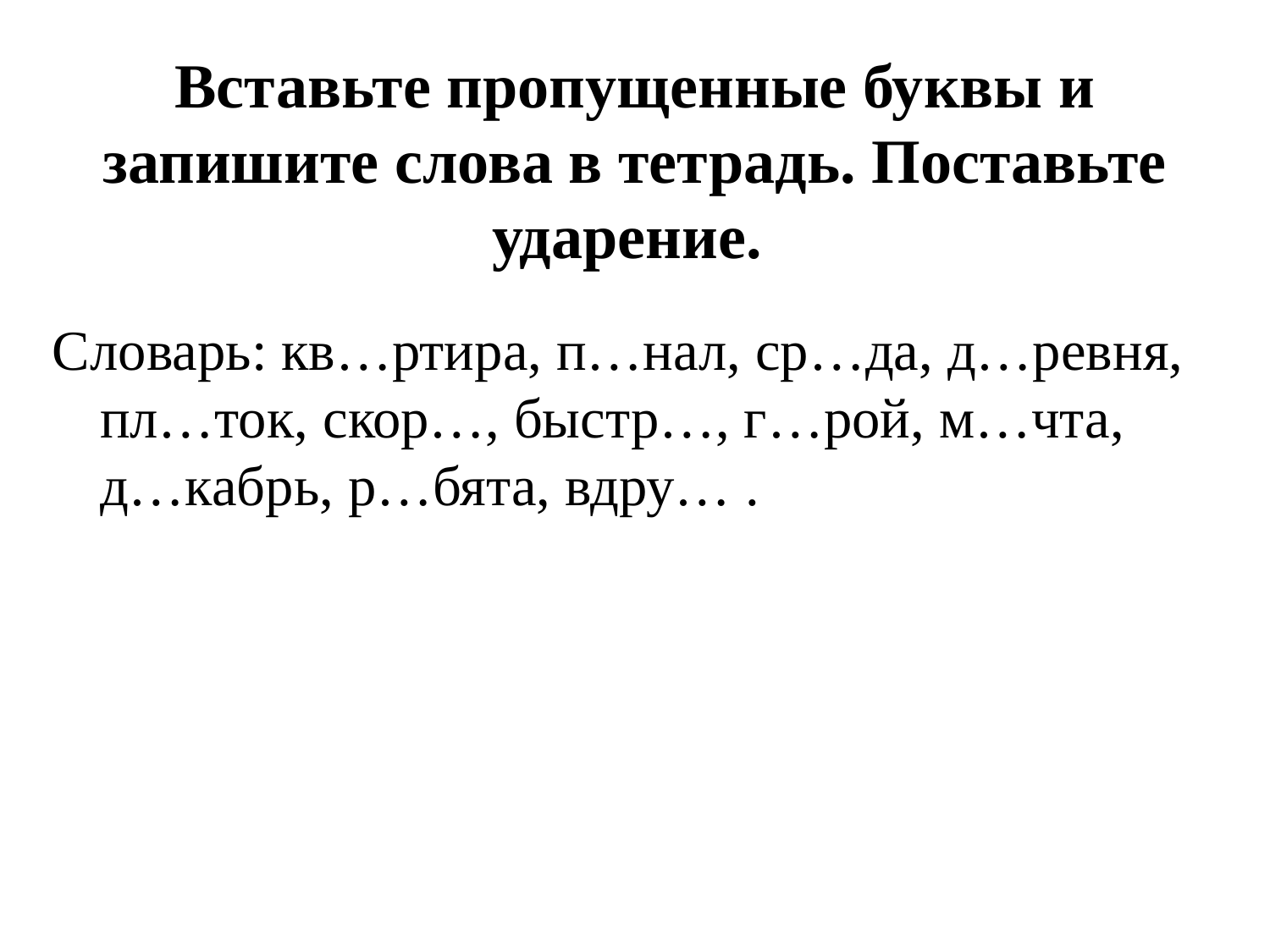

# Вставьте пропущенные буквы и запишите слова в тетрадь. Поставьте ударение.
Словарь: кв…ртира, п…нал, ср…да, д…ревня, пл…ток, скор…, быстр…, г…рой, м…чта, д…кабрь, р…бята, вдру… .